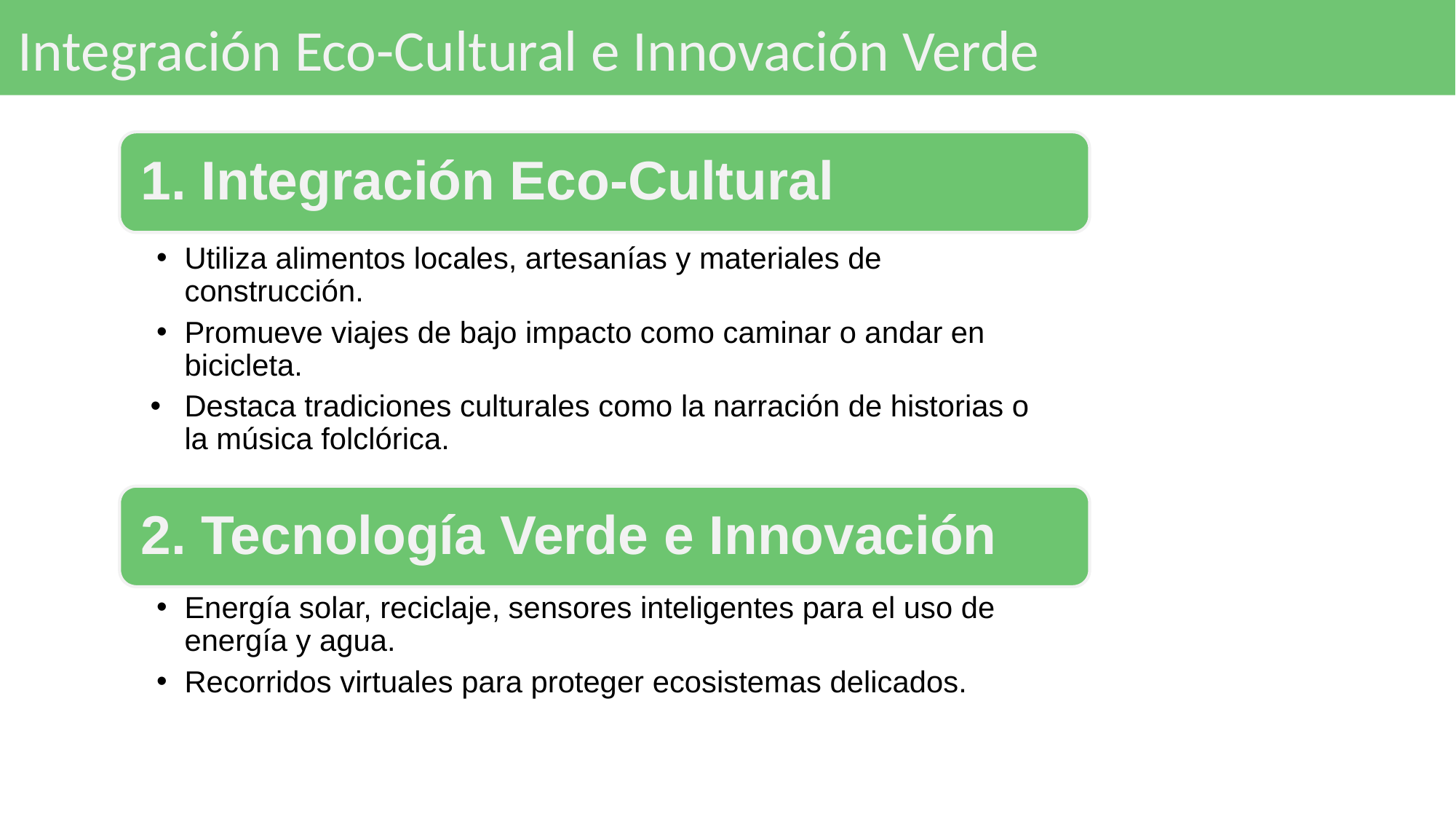

# Integración Eco-Cultural e Innovación Verde

1. Integración Eco-Cultural

Utiliza alimentos locales, artesanías y materiales de construcción.
Promueve viajes de bajo impacto como caminar o andar en bicicleta.
Destaca tradiciones culturales como la narración de historias o la música folclórica.

2. Tecnología Verde e Innovación

Energía solar, reciclaje, sensores inteligentes para el uso de energía y agua.
Recorridos virtuales para proteger ecosistemas delicados.